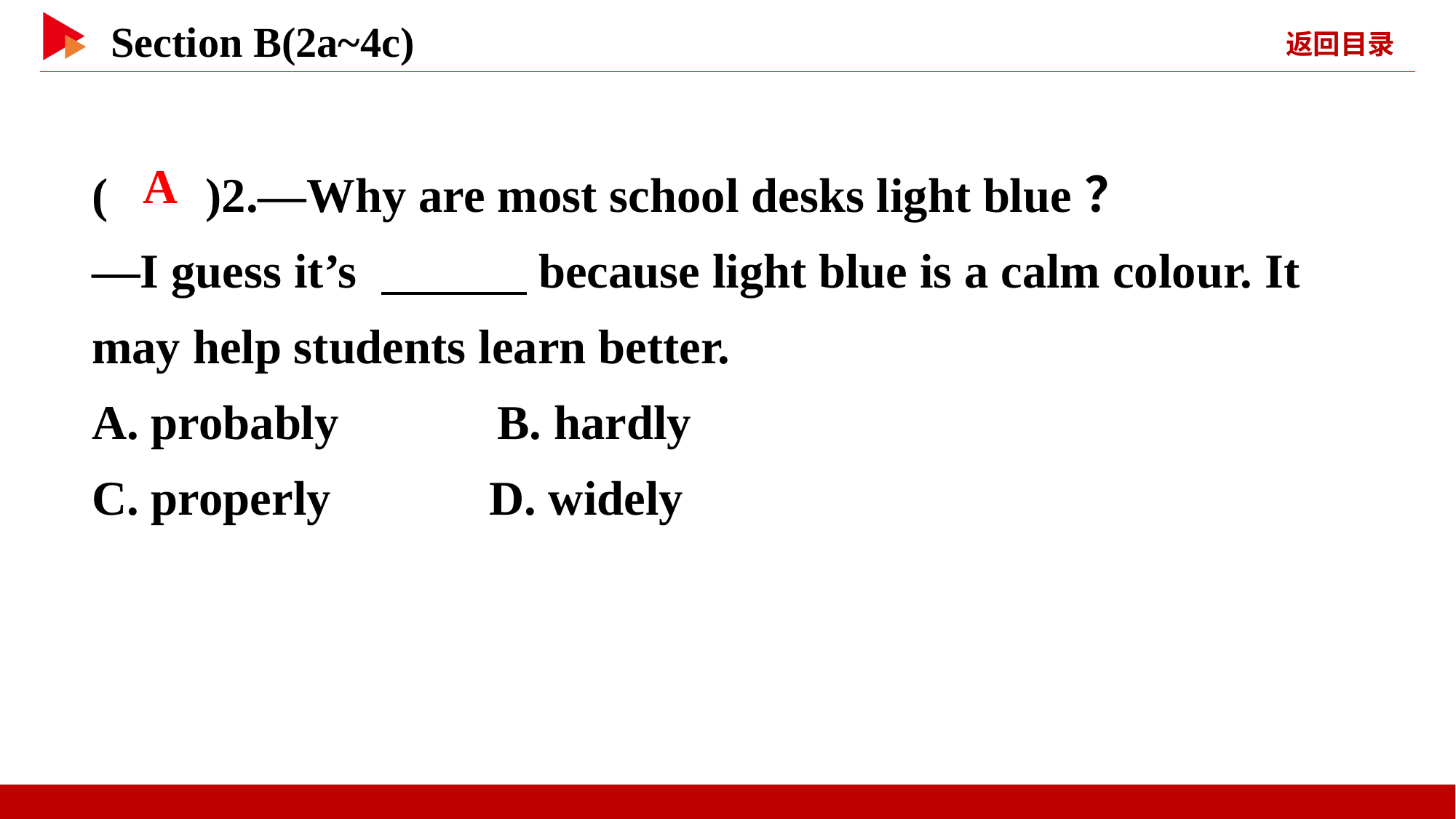

(        )2.—Why are most school desks light blue？
—I guess it’s 　　　because light blue is a calm colour. It may help students learn better.
A. probably             B. hardly
C. properly             D. widely
   A